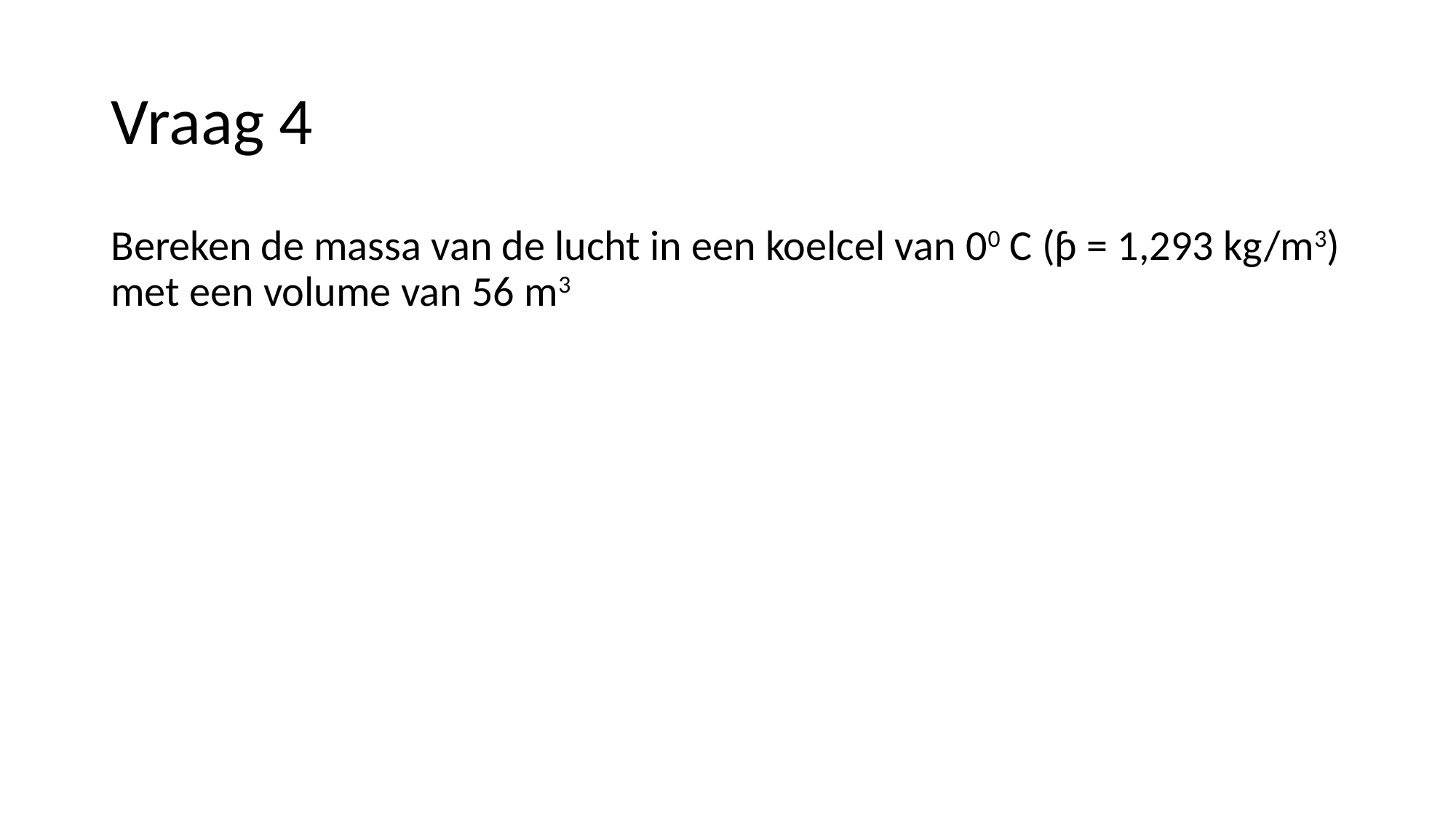

# Vraag 4
Bereken de massa van de lucht in een koelcel van 00 C (ƥ = 1,293 kg/m3) met een volume van 56 m3